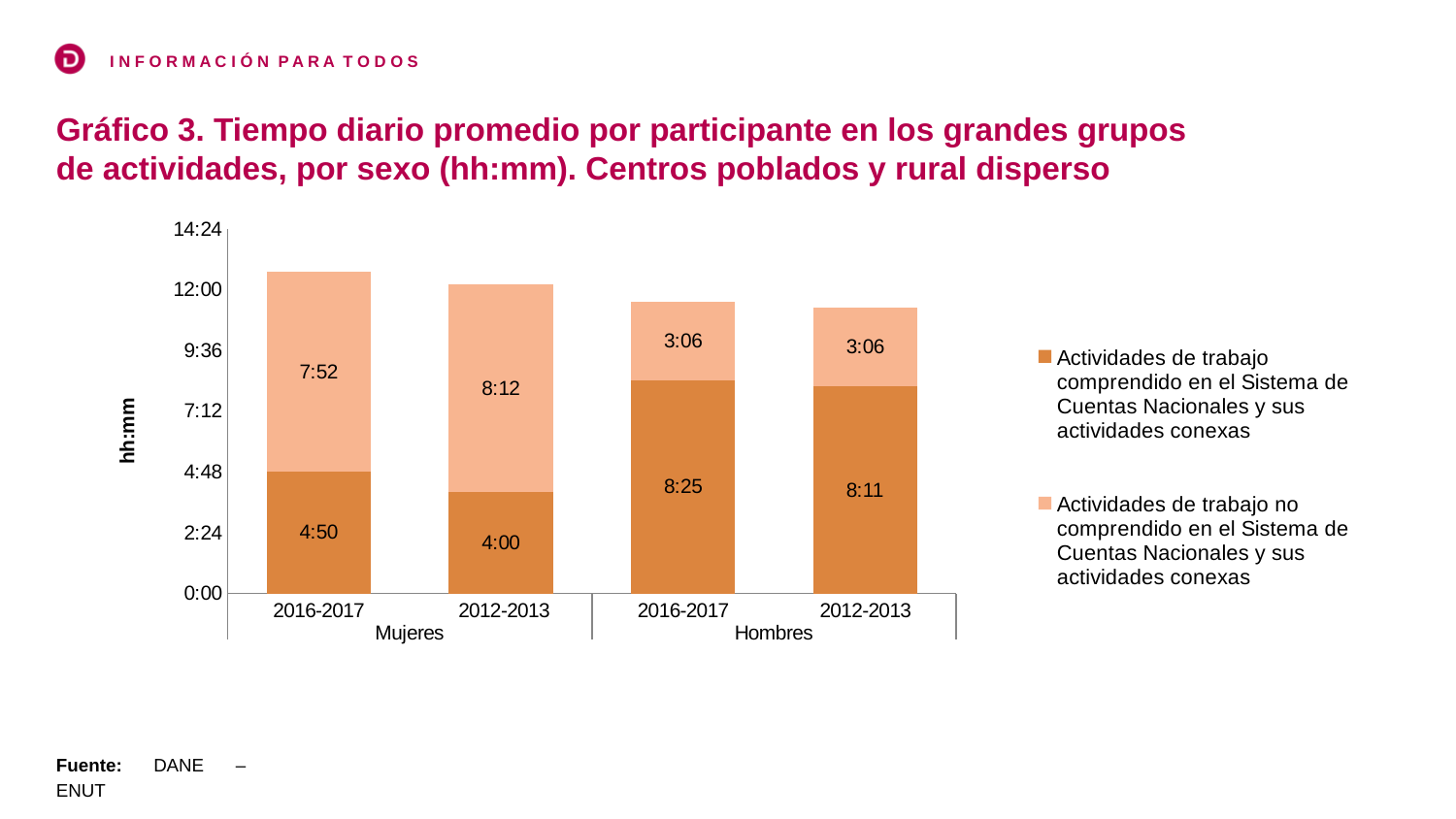

Gráfico 3. Tiempo diario promedio por participante en los grandes grupos de actividades, por sexo (hh:mm). Centros poblados y rural disperso

### Chart

| Category | Actividades de trabajo comprendido en el Sistema de Cuentas Nacionales y sus actividades conexas | Actividades de trabajo no comprendido en el Sistema de Cuentas Nacionales y sus actividades conexas |
|---|---|---|
| 2016-2017 | 0.201388888888889 | 0.327777777777778 |
|  2012-2013 | 0.166666666666667 | 0.341666666666667 |
| 2016-2017 | 0.350694444444444 | 0.129166666666667 |
| 2012-2013 | 0.340972222222222 | 0.129166666666667 |
Fuente: DANE – ENUT